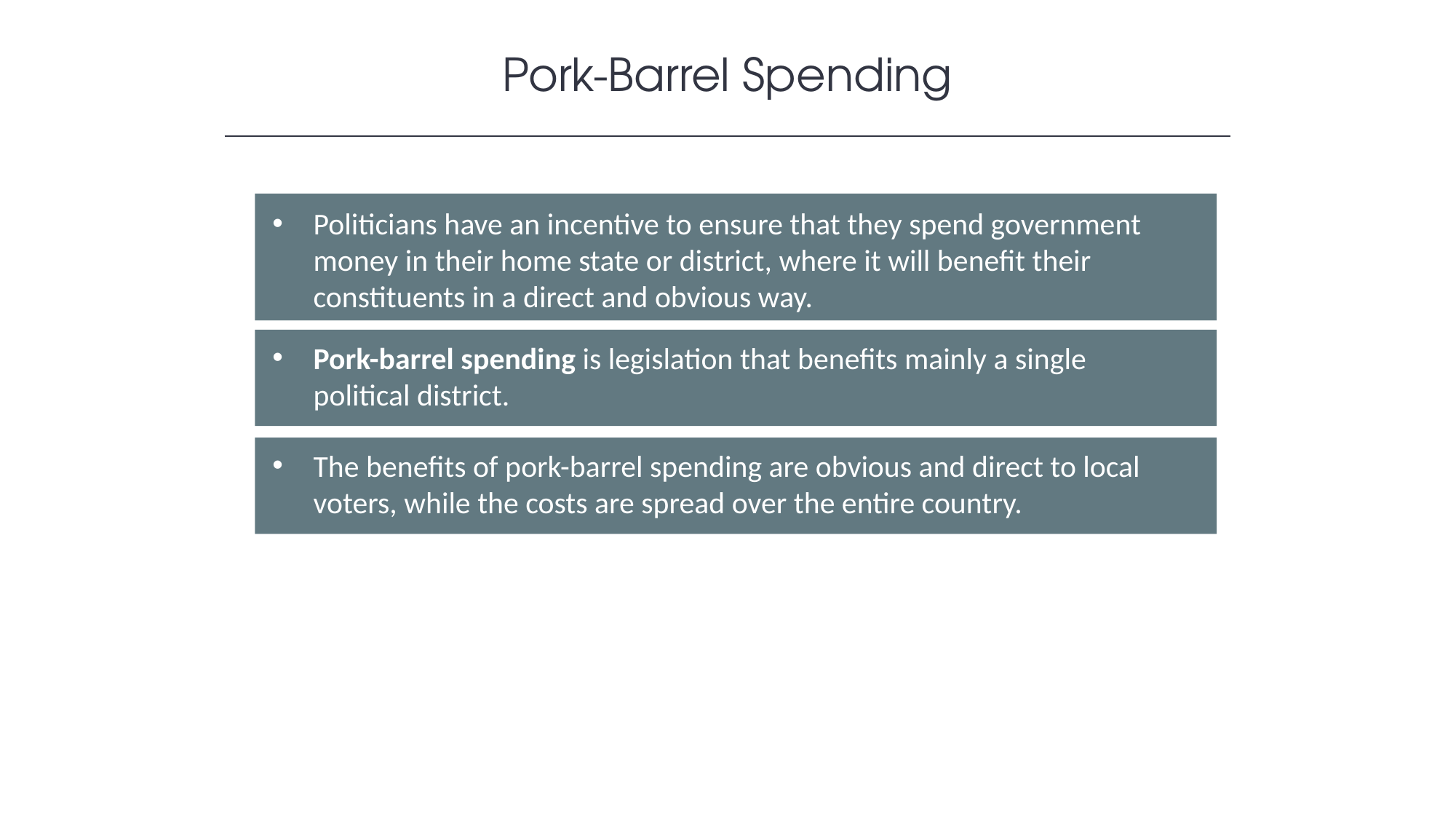

Pork-Barrel Spending

Politicians have an incentive to ensure that they spend government money in their home state or district, where it will benefit their constituents in a direct and obvious way.

Pork-barrel spending is legislation that benefits mainly a single political district.

The benefits of pork-barrel spending are obvious and direct to local voters, while the costs are spread over the entire country.